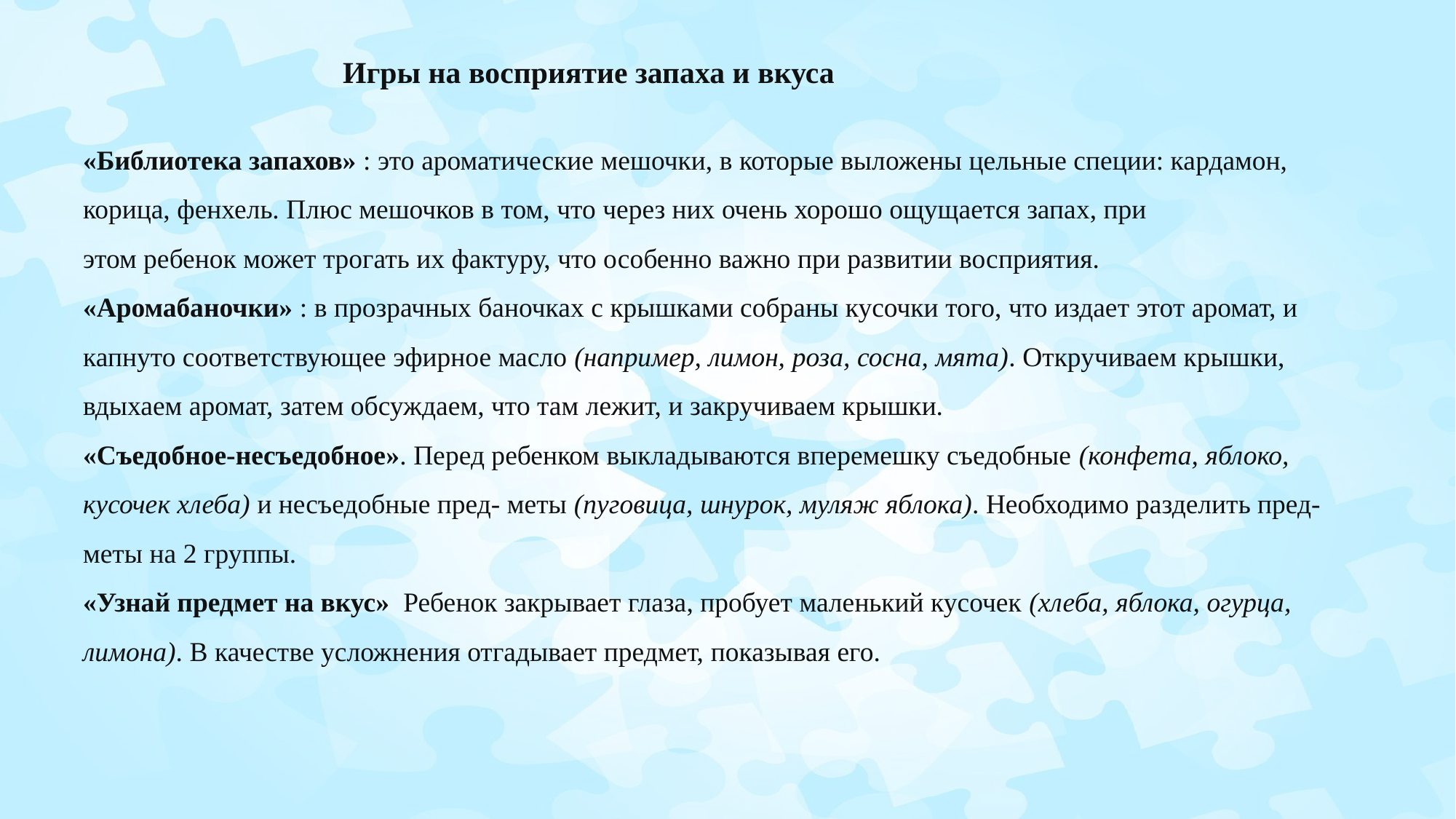

Игры на восприятие запаха и вкуса

«Библиотека запахов» : это ароматические мешочки, в которые выложены цельные специи: кардамон, корица, фенхель. Плюс мешочков в том, что через них очень хорошо ощущается запах, при этом ребенок может трогать их фактуру, что особенно важно при развитии восприятия.
«Аромабаночки» : в прозрачных баночках с крышками собраны кусочки того, что издает этот аромат, и капнуто соответствующее эфирное масло (например, лимон, роза, сосна, мята). Откручиваем крышки, вдыхаем аромат, затем обсуждаем, что там лежит, и закручиваем крышки.
«Съедобное-несъедобное». Перед ребенком выкладываются вперемешку съедобные (конфета, яблоко, кусочек хлеба) и несъедобные пред- меты (пуговица, шнурок, муляж яблока). Необходимо разделить пред- меты на 2 группы.
«Узнай предмет на вкус»  Ребенок закрывает глаза, пробует маленький кусочек (хлеба, яблока, огурца, лимона). В качестве усложнения отгадывает предмет, показывая его.